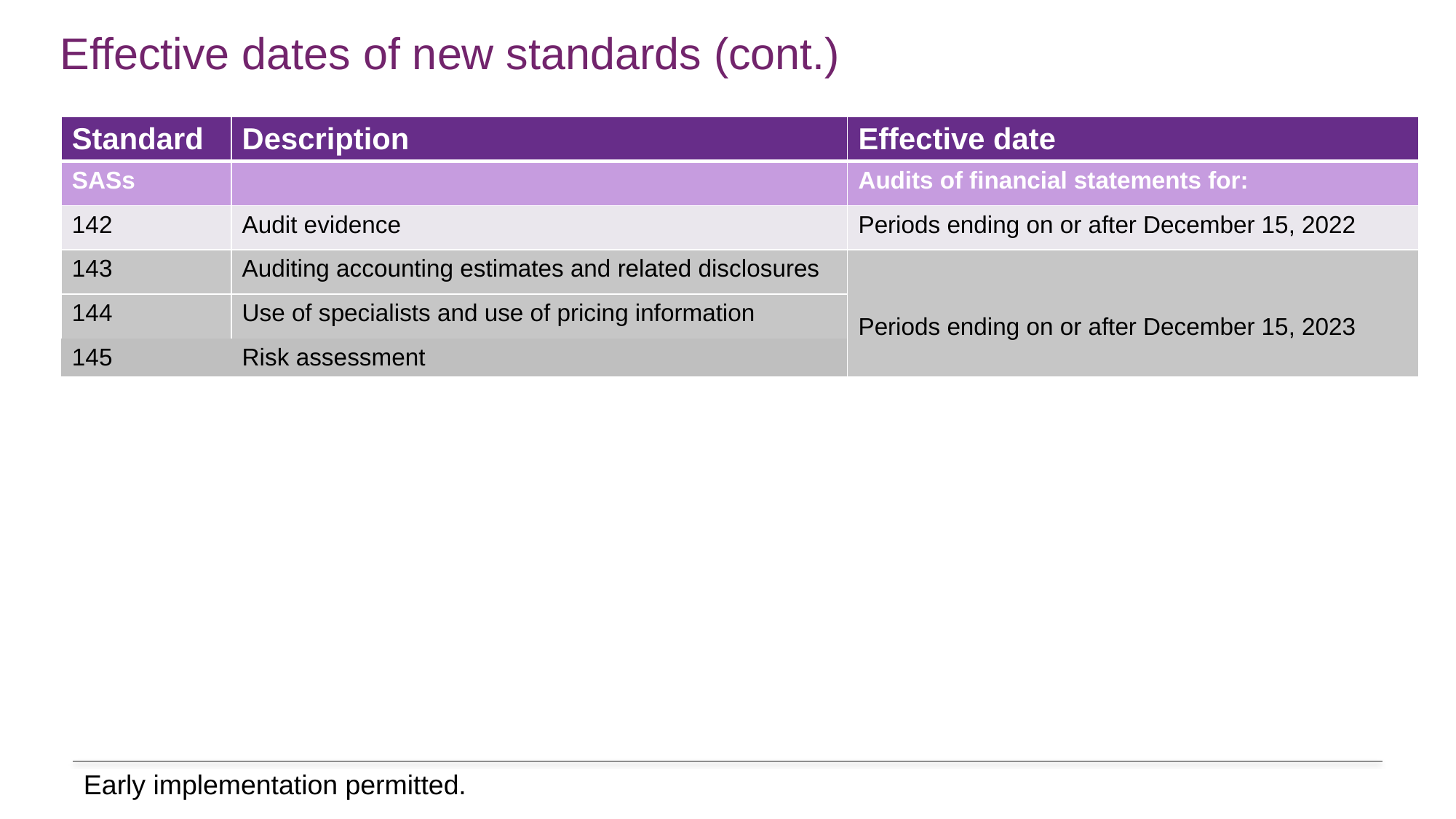

# Effective dates of new standards (cont.)
| Standard | Description | Effective date |
| --- | --- | --- |
| SASs |  | Audits of financial statements for: |
| 142 | Audit evidence | Periods ending on or after December 15, 2022 |
| 143 | Auditing accounting estimates and related disclosures | Periods ending on or after December 15, 2023 |
| 144 | Use of specialists and use of pricing information |  |
| 145 | Risk assessment |  |
|  |  |  |
Early implementation permitted.